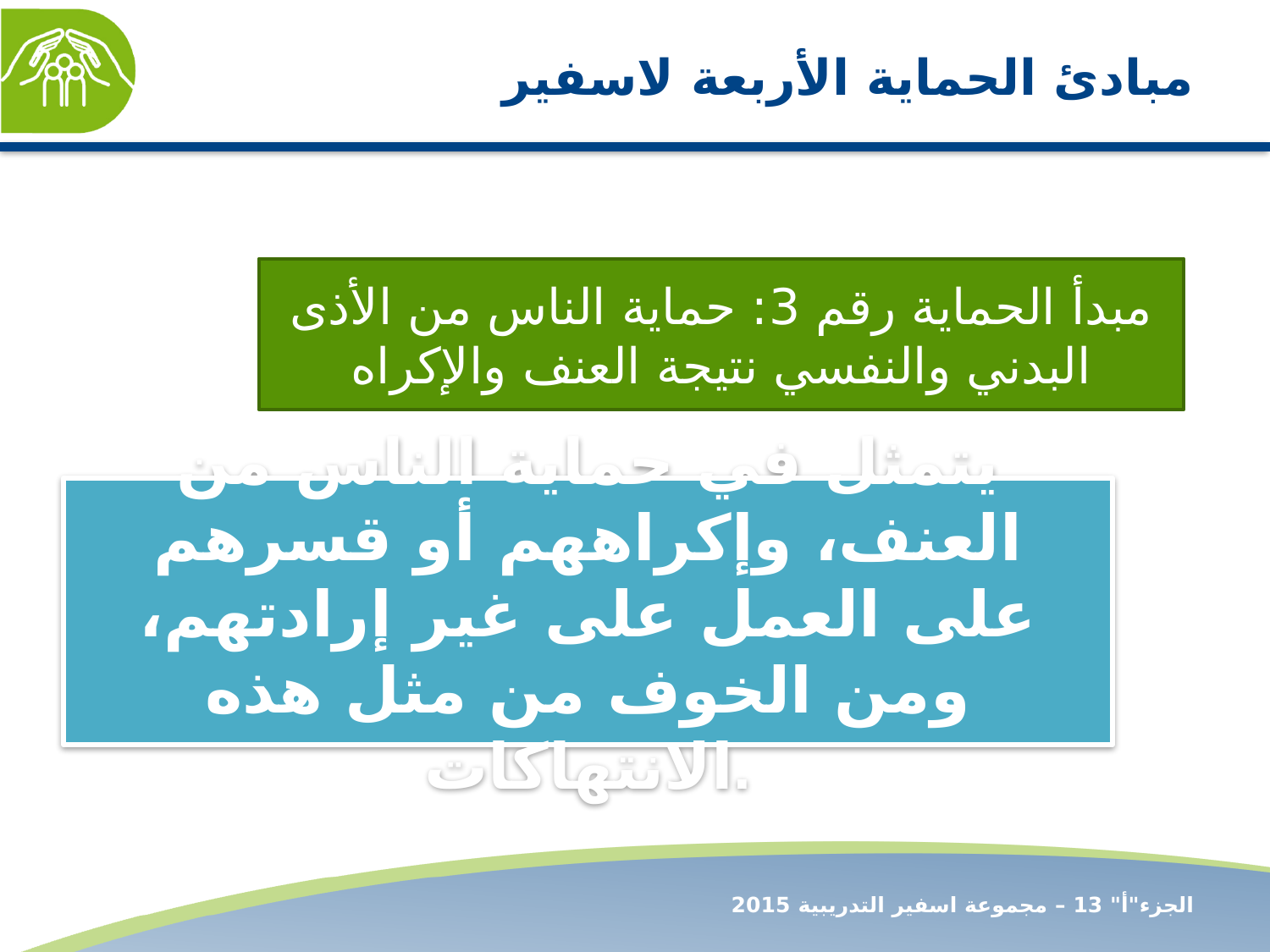

# مبادئ الحماية الأربعة لاسفير
مبدأ الحماية رقم 3: حماية الناس من الأذى البدني والنفسي نتيجة العنف والإكراه
يتمثل في حماية الناس من العنف، وإكراههم أو قسرهم على العمل على غير إرادتهم، ومن الخوف من مثل هذه الانتهاكات.
الجزء"أ" 13 – مجموعة اسفير التدريبية 2015